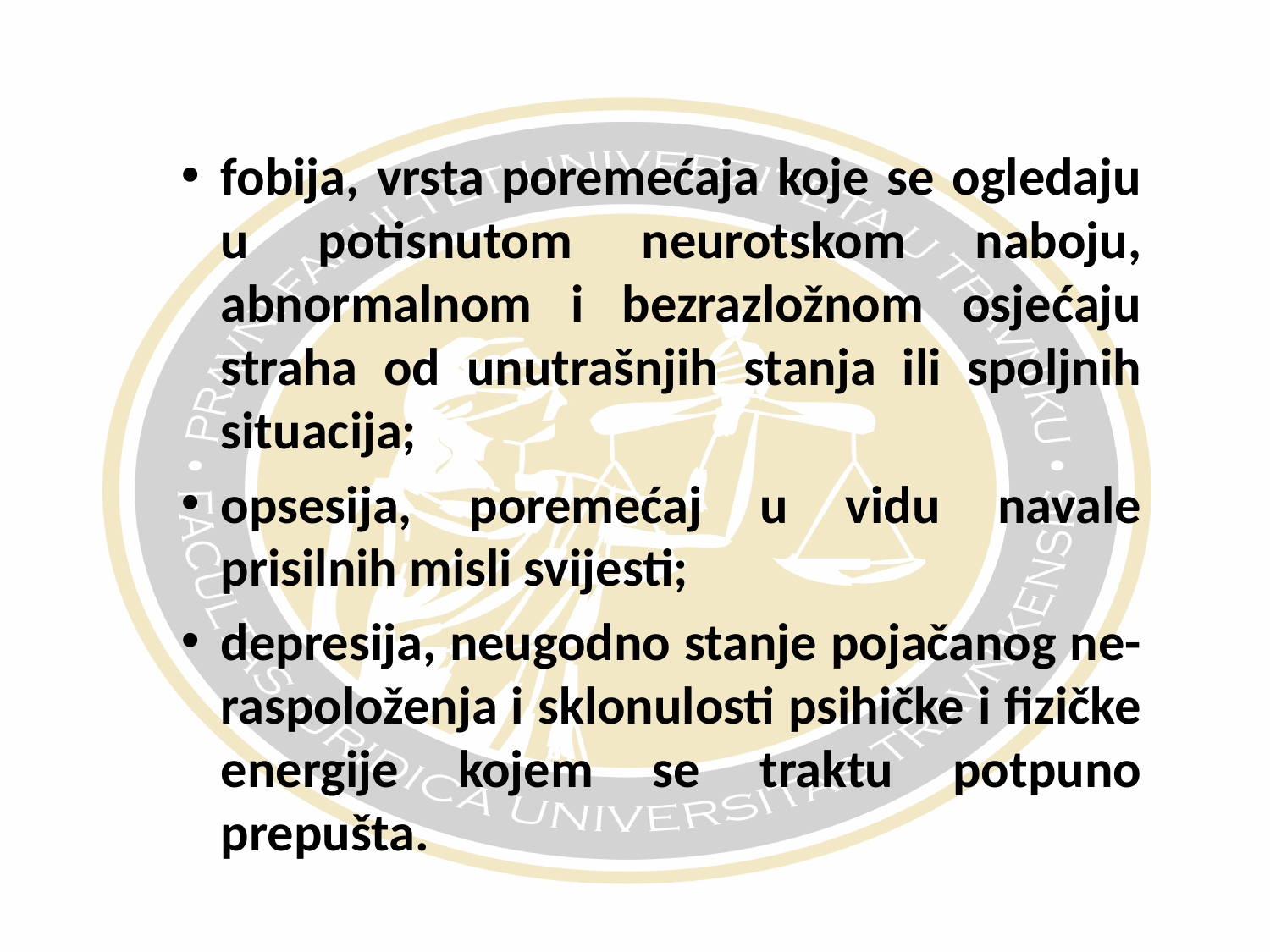

#
fobija, vrsta poremećaja koje se ogledaju u potisnutom neurotskom naboju, abnormalnom i bezrazložnom osjećaju straha od unutrašnjih stanja ili spoljnih situacija;
opsesija, poremećaj u vidu navale prisilnih misli svijesti;
depresija, neugodno stanje pojačanog ne-raspoloženja i sklonulosti psihičke i fizičke energije kojem se traktu potpuno prepušta.